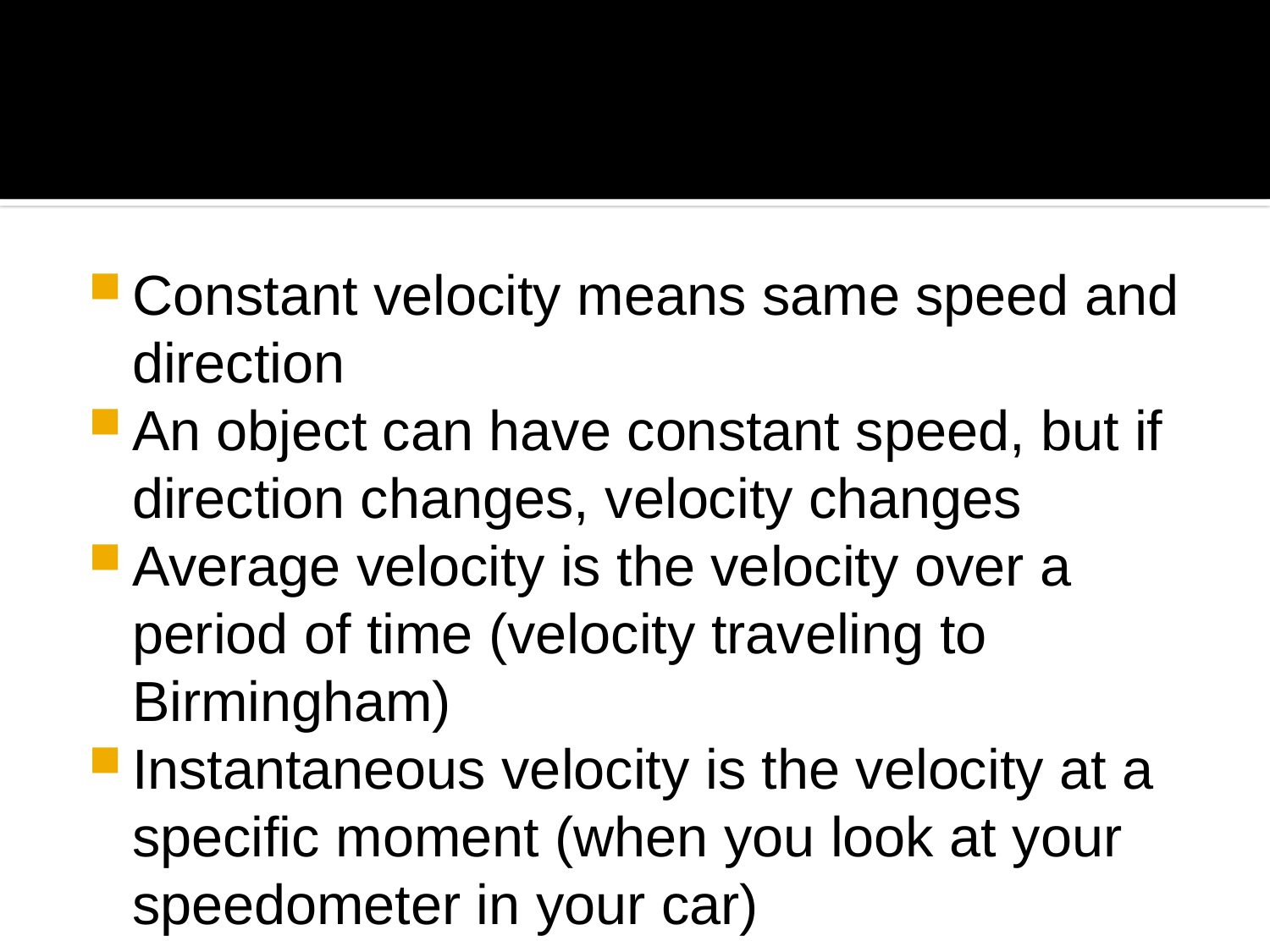

#
Constant velocity means same speed and direction
An object can have constant speed, but if direction changes, velocity changes
Average velocity is the velocity over a period of time (velocity traveling to Birmingham)
Instantaneous velocity is the velocity at a specific moment (when you look at your speedometer in your car)